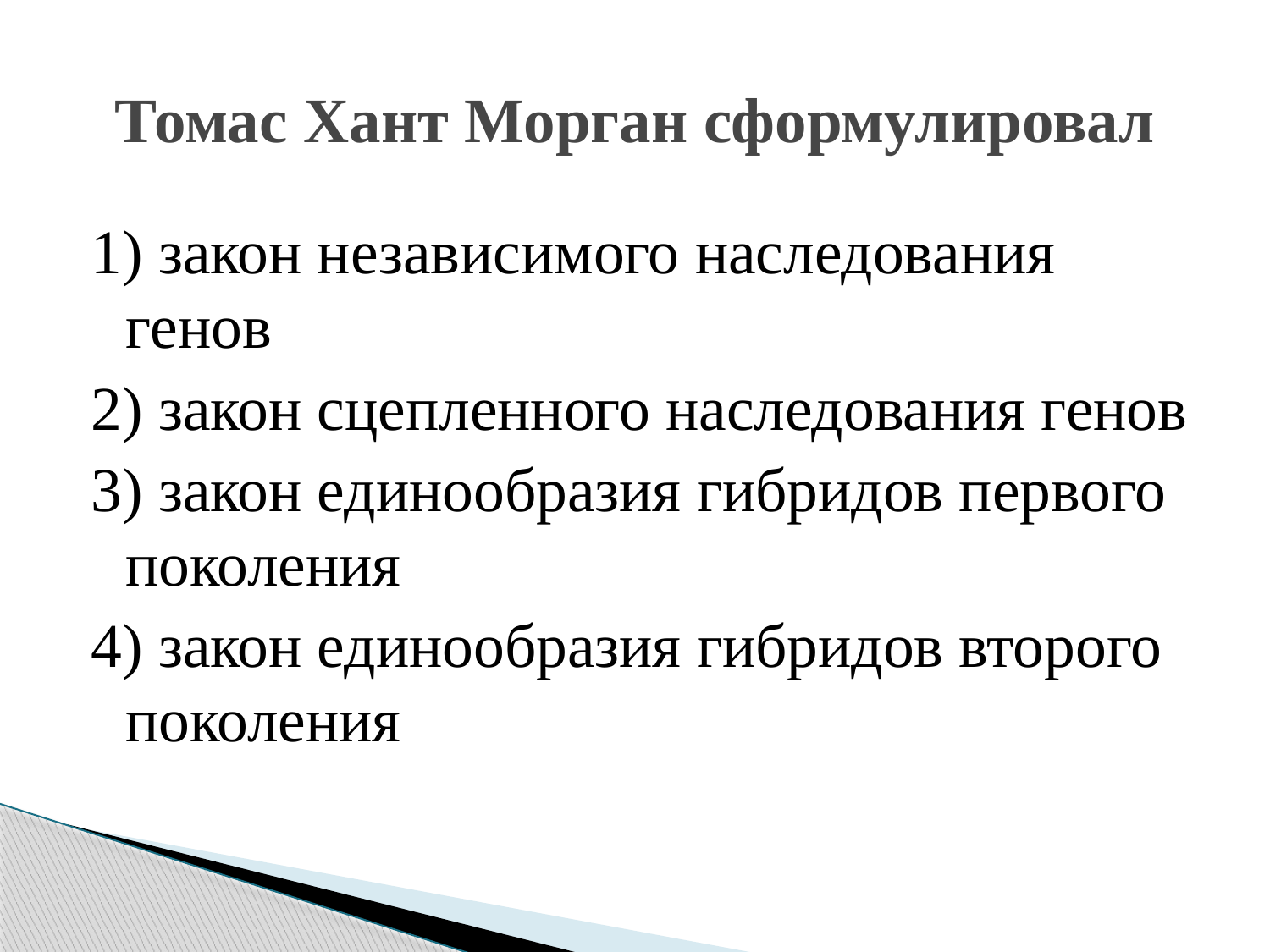

# Томас Хант Морган сформулировал
1) закон независимого наследования генов
2) закон сцепленного наследования генов
3) закон единообразия гибридов первого поколения
4) закон единообразия гибридов второго поколения